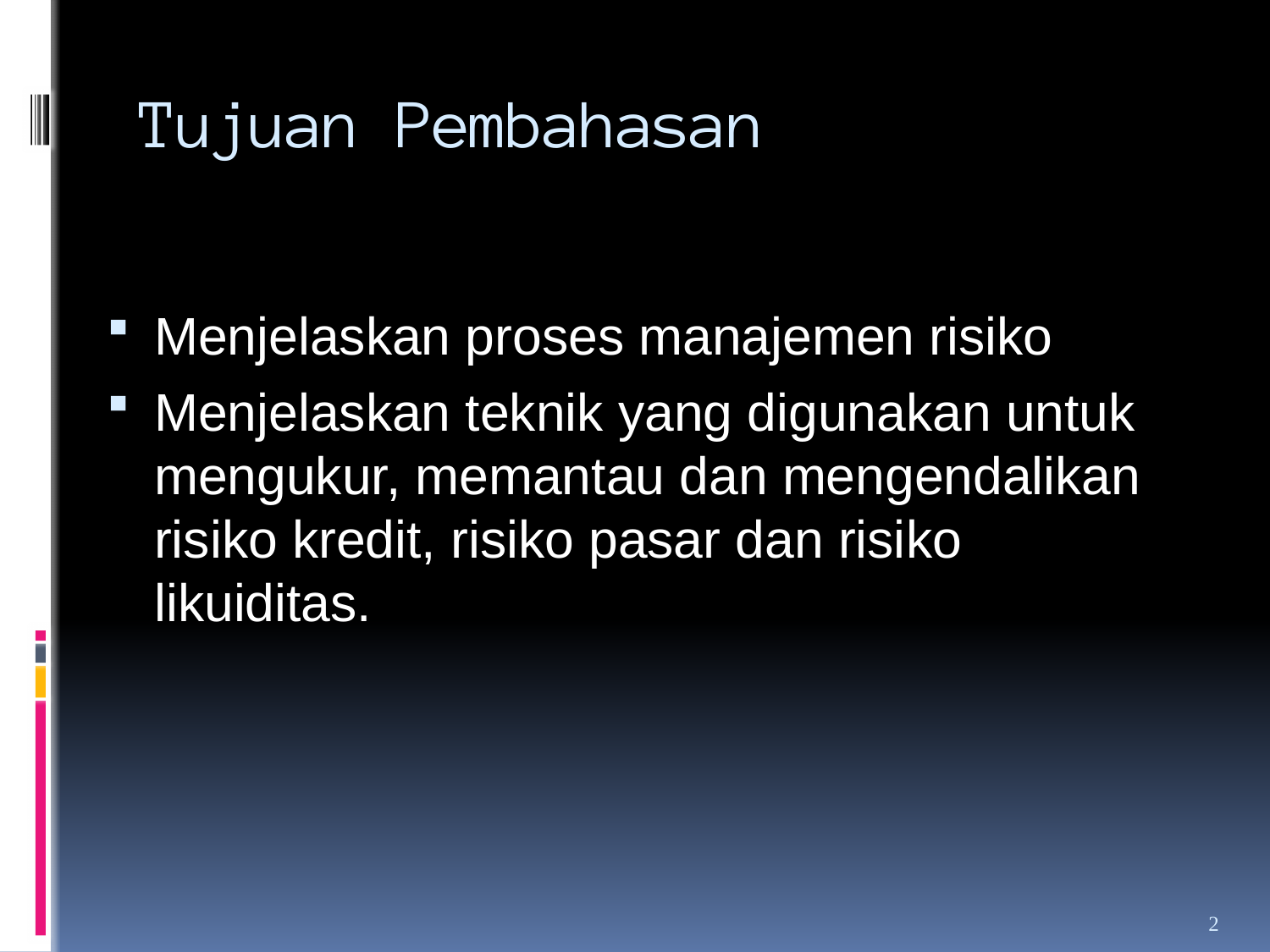

# Tujuan Pembahasan
Menjelaskan proses manajemen risiko
Menjelaskan teknik yang digunakan untuk mengukur, memantau dan mengendalikan risiko kredit, risiko pasar dan risiko likuiditas.
2